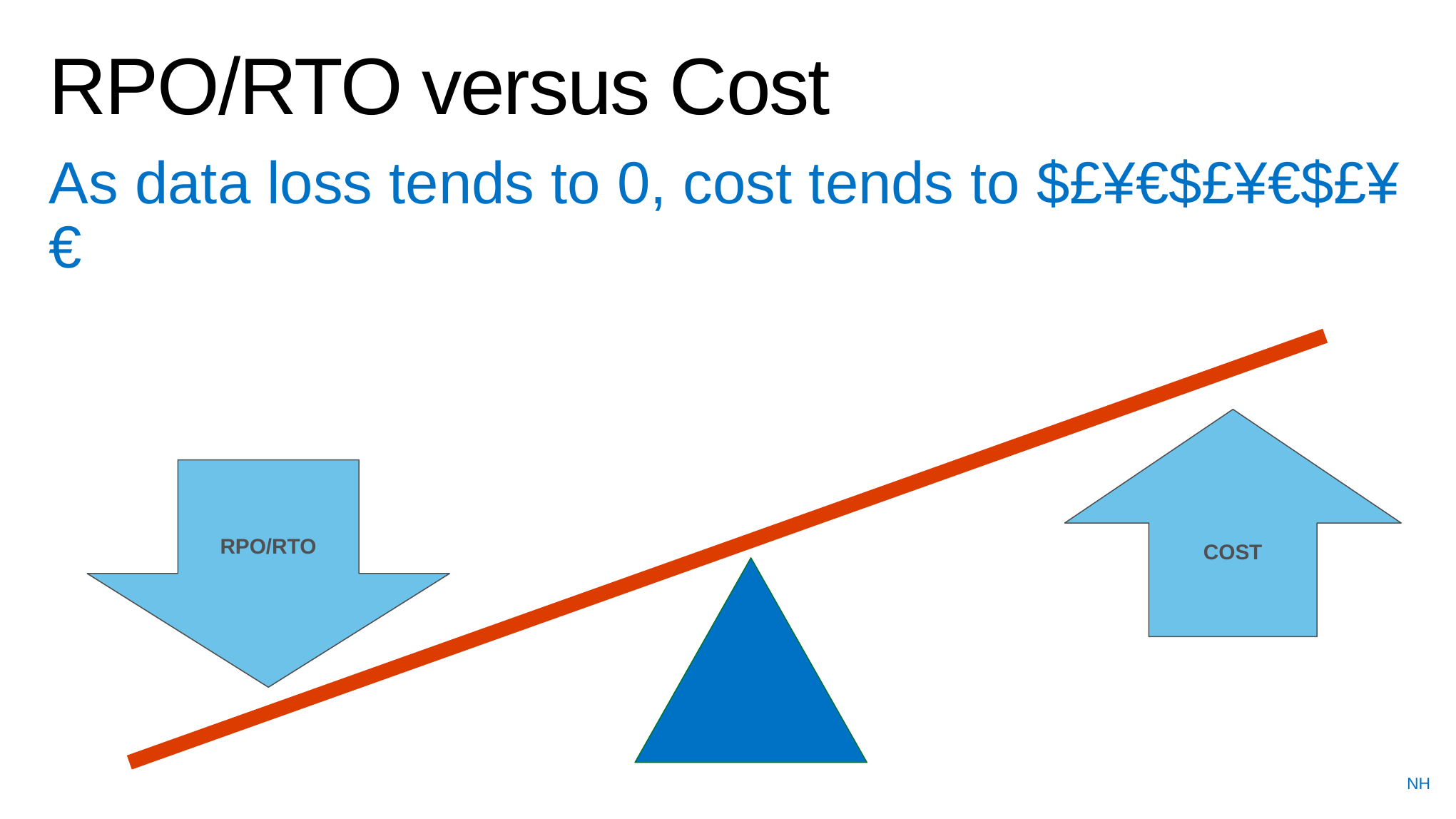

# RPO/RTO versus Cost
As data loss tends to 0, cost tends to $£¥€$£¥€$£¥€
COST
RPO/RTO

NH